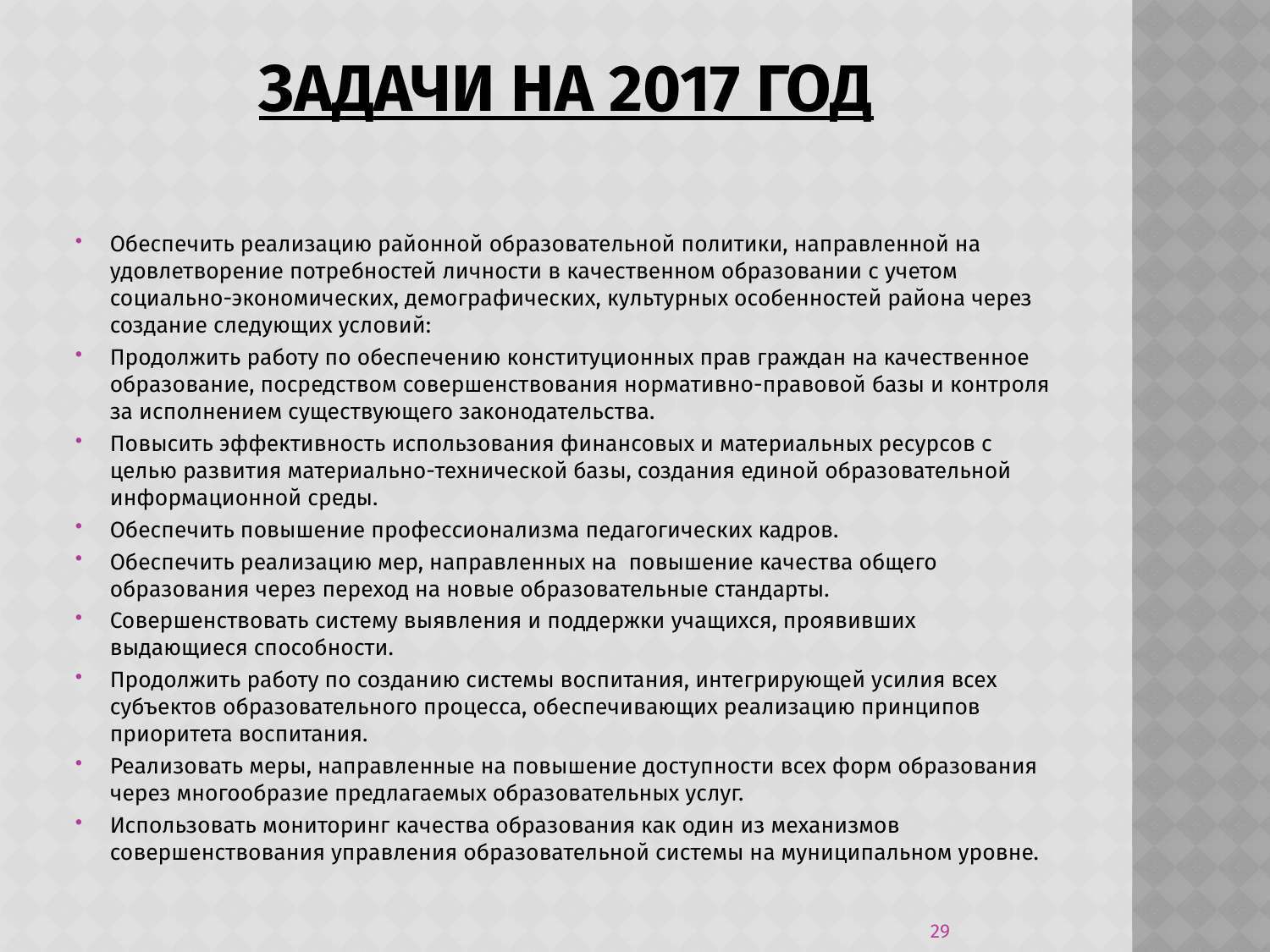

# ЗАДАЧИ НА 2017 ГОД
Обеспечить реализацию районной образовательной политики, направленной на удовлетворение потребностей личности в качественном образовании с учетом социально-экономических, демографических, культурных особенностей района через создание следующих условий:
Продолжить работу по обеспечению конституционных прав граждан на качественное образование, посредством совершенствования нормативно-правовой базы и контроля за исполнением существующего законодательства.
Повысить эффективность использования финансовых и материальных ресурсов с целью развития материально-технической базы, создания единой образовательной информационной среды.
Обеспечить повышение профессионализма педагогических кадров.
Обеспечить реализацию мер, направленных на  повышение качества общего образования через переход на новые образовательные стандарты.
Совершенствовать систему выявления и поддержки учащихся, проявивших выдающиеся способности.
Продолжить работу по созданию системы воспитания, интегрирующей усилия всех субъектов образовательного процесса, обеспечивающих реализацию принципов приоритета воспитания.
Реализовать меры, направленные на повышение доступности всех форм образования через многообразие предлагаемых образовательных услуг.
Использовать мониторинг качества образования как один из механизмов совершенствования управления образовательной системы на муниципальном уровне.

29